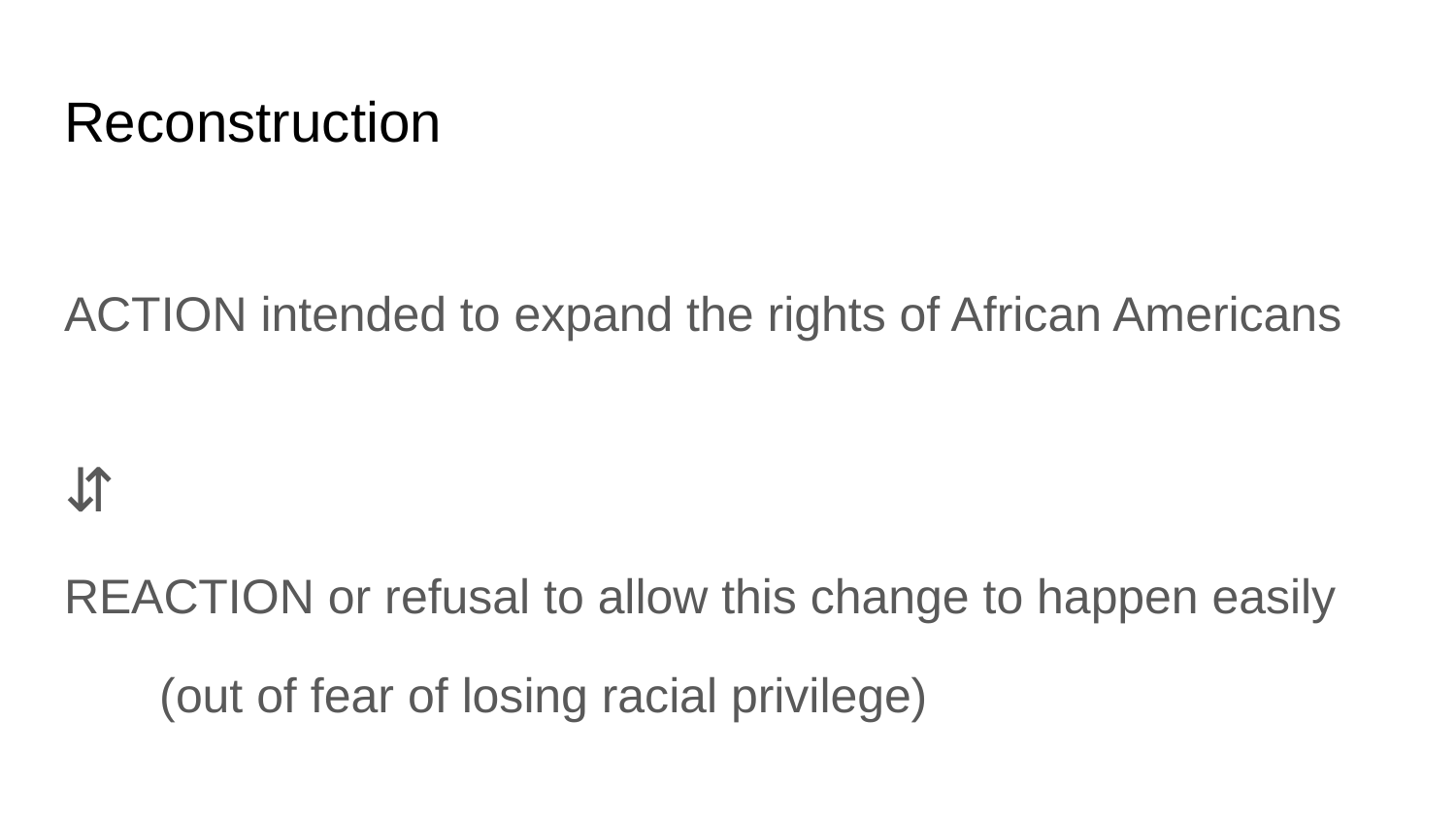

# Reconstruction

ACTION intended to expand the rights of African Americans
									⇵
REACTION or refusal to allow this change to happen easily
       (out of fear of losing racial privilege)